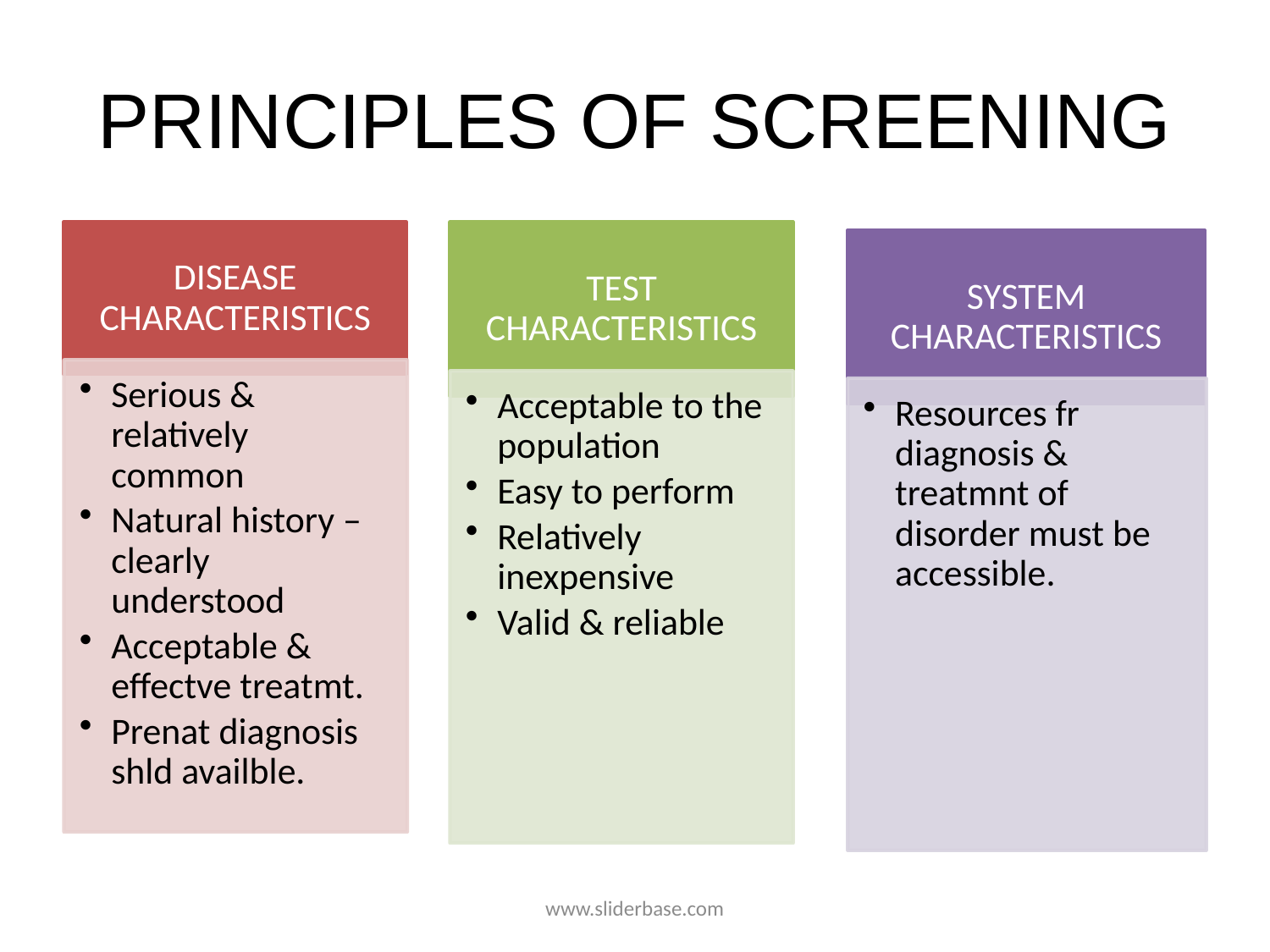

# PRINCIPLES OF SCREENING
DISEASE CHARACTERISTICS
Serious & relatively common
Natural history –clearly understood
Acceptable & effectve treatmt.
Prenat diagnosis shld availble.
TEST CHARACTERISTICS
Acceptable to the population
Easy to perform
Relatively inexpensive
Valid & reliable
SYSTEM CHARACTERISTICS
Resources fr diagnosis & treatmnt of disorder must be accessible.

www.sliderbase.com